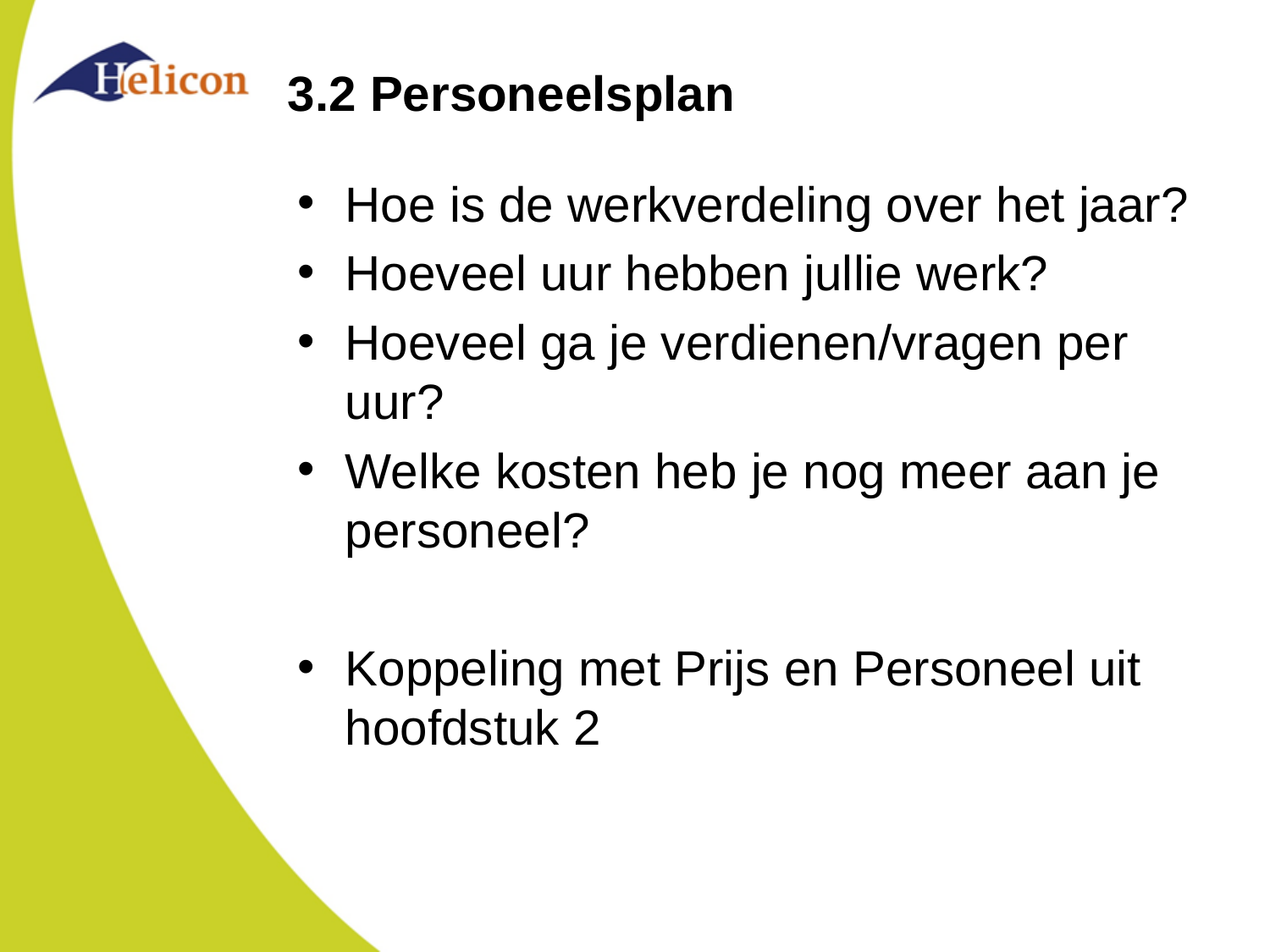

# 3.2 Personeelsplan
Hoe is de werkverdeling over het jaar?
Hoeveel uur hebben jullie werk?
Hoeveel ga je verdienen/vragen per uur?
Welke kosten heb je nog meer aan je personeel?

Koppeling met Prijs en Personeel uit hoofdstuk 2